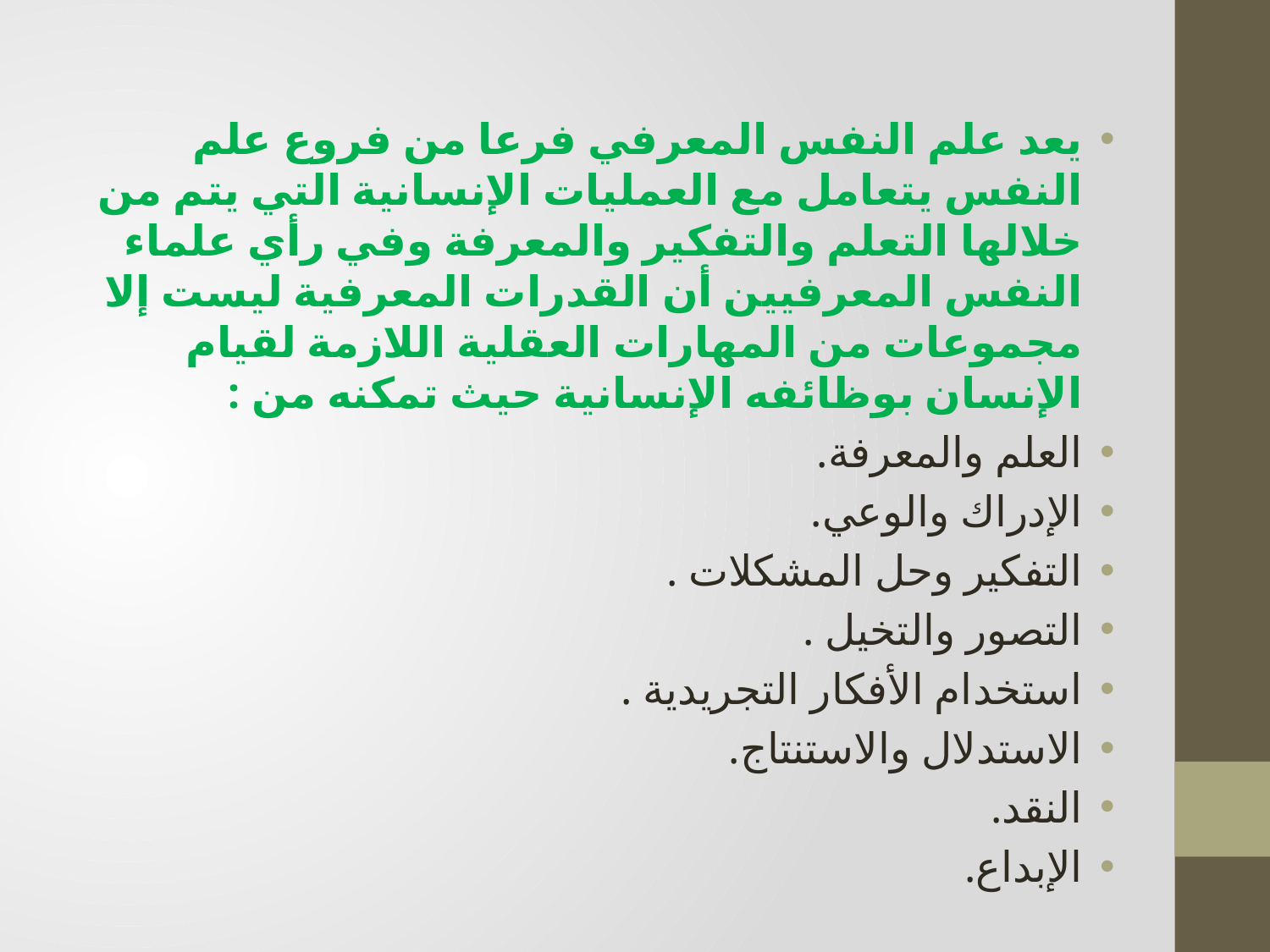

يعد علم النفس المعرفي فرعا من فروع علم النفس يتعامل مع العمليات الإنسانية التي يتم من خلالها التعلم والتفكير والمعرفة وفي رأي علماء النفس المعرفيين أن القدرات المعرفية ليست إلا مجموعات من المهارات العقلية اللازمة لقيام الإنسان بوظائفه الإنسانية حيث تمكنه من :
العلم والمعرفة.
الإدراك والوعي.
التفكير وحل المشكلات .
التصور والتخيل .
استخدام الأفكار التجريدية .
الاستدلال والاستنتاج.
النقد.
الإبداع.